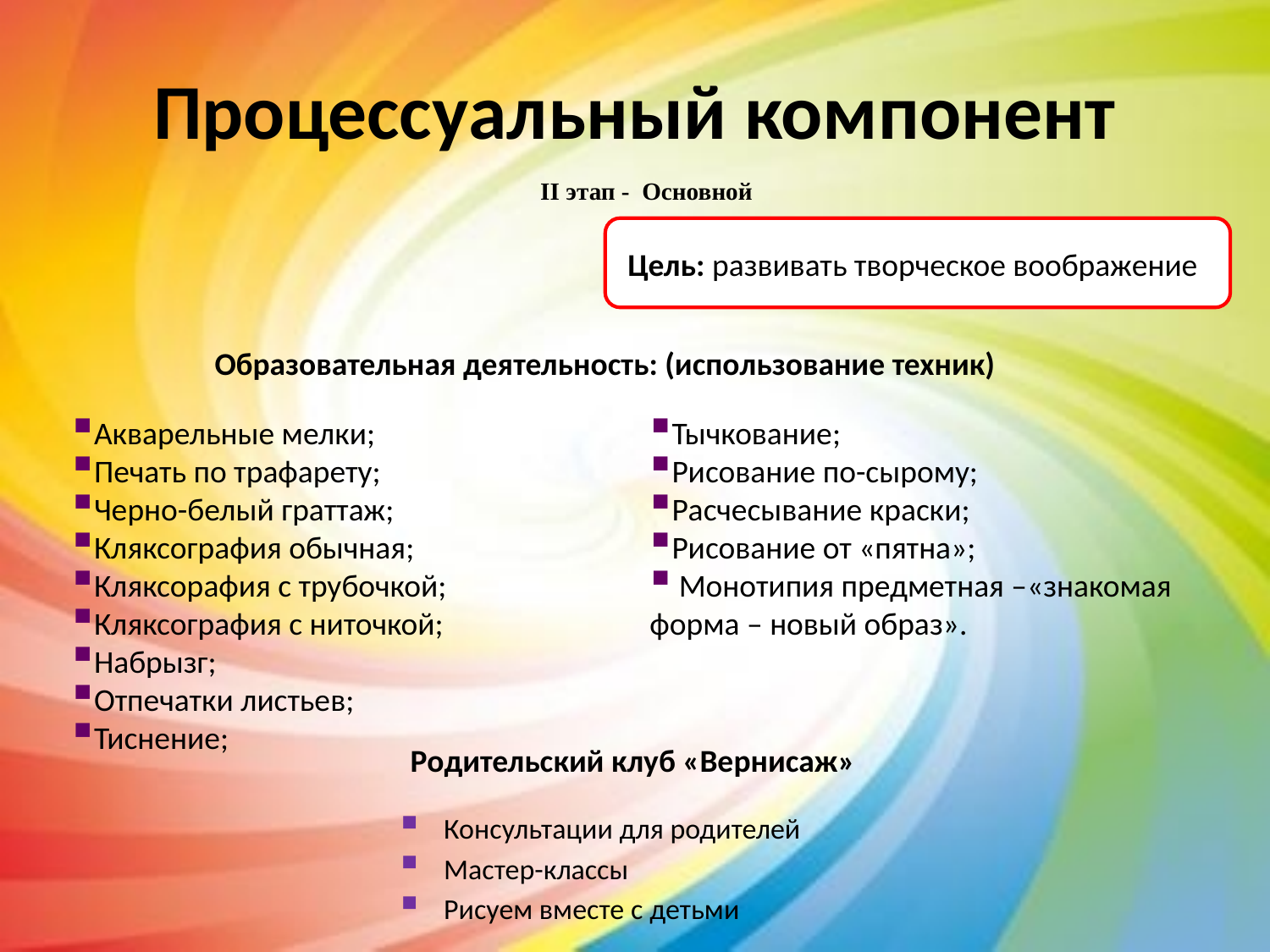

Процессуальный компонент
II этап -  Основной

Цель: развивать творческое воображение
Образовательная деятельность: (использование техник)
Акварельные мелки;
Печать по трафарету;
Черно-белый граттаж;
Кляксография обычная;
Кляксорафия с трубочкой;
Кляксография с ниточкой;
Набрызг;
Отпечатки листьев;
Тиснение;
Тычкование;
Рисование по-сырому;
Расчесывание краски;
Рисование от «пятна»;
 Монотипия предметная –«знакомая форма – новый образ».

Родительский клуб «Вернисаж»

Консультации для родителей
Мастер-классы
Рисуем вместе с детьми